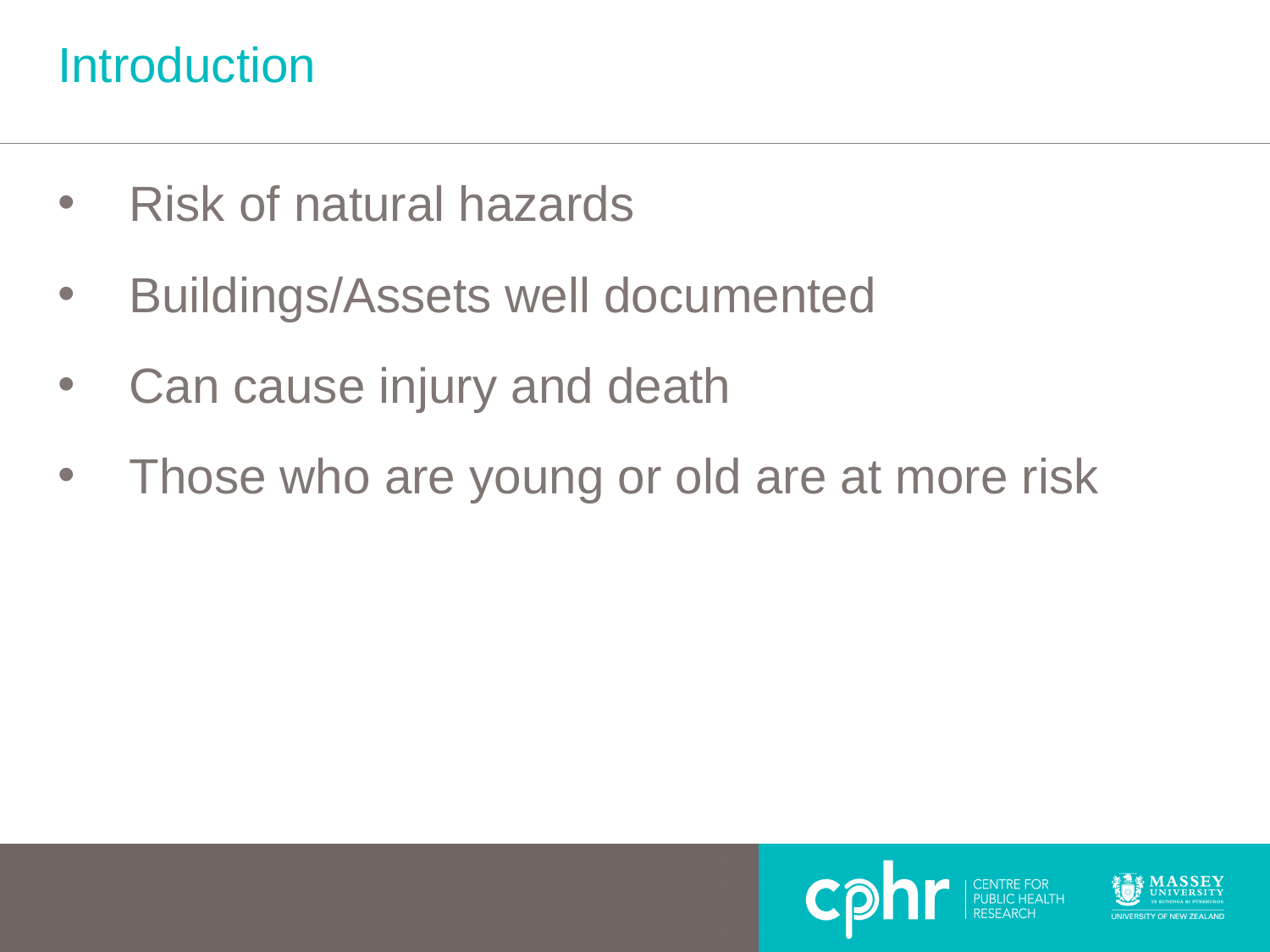

# Introduction
Risk of natural hazards
Buildings/Assets well documented
Can cause injury and death
Those who are young or old are at more risk